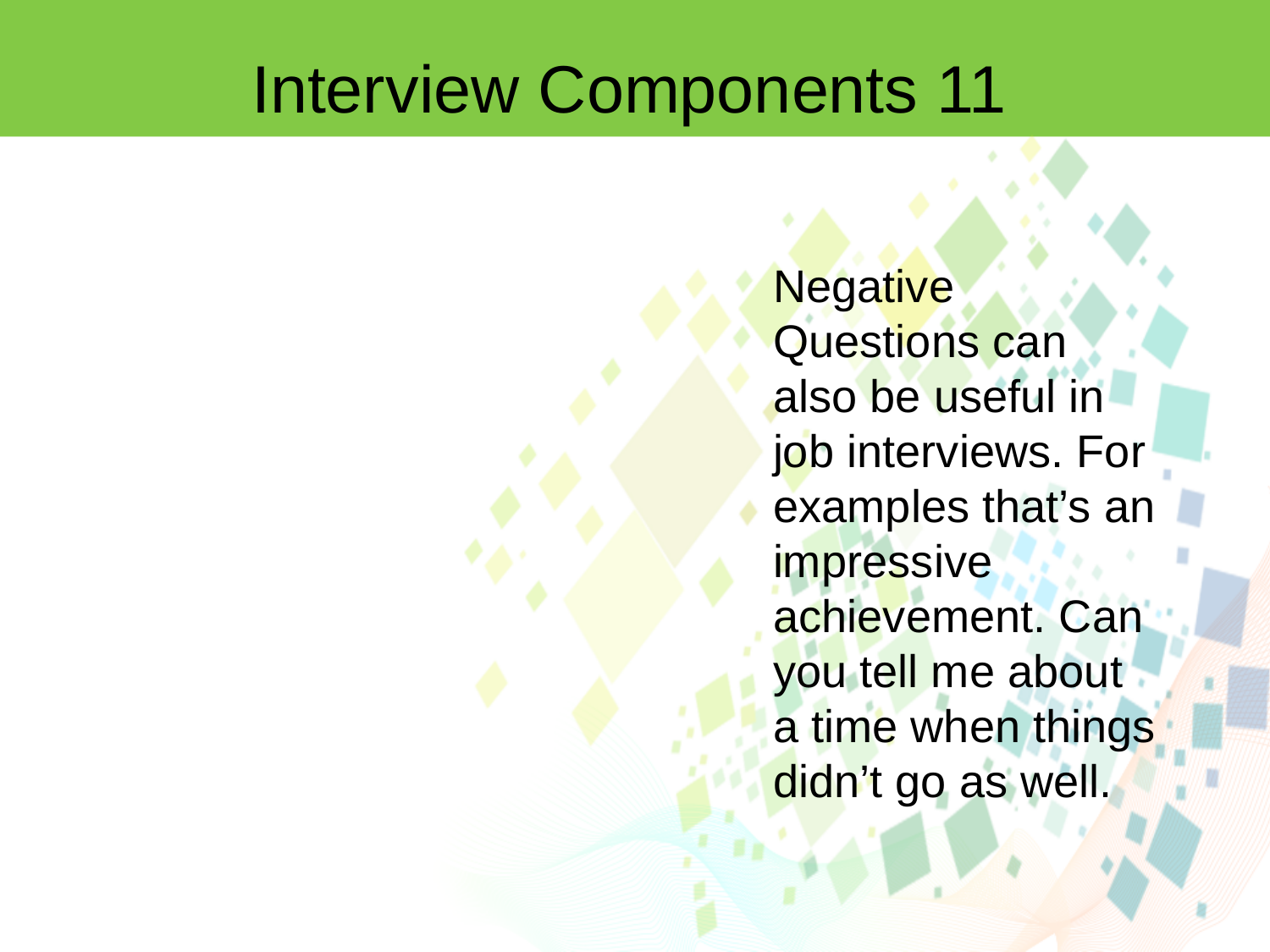

Interview Components 11
Negative Questions can also be useful in job interviews. For examples that’s an impressive achievement. Can you tell me about a time when things didn’t go as well.